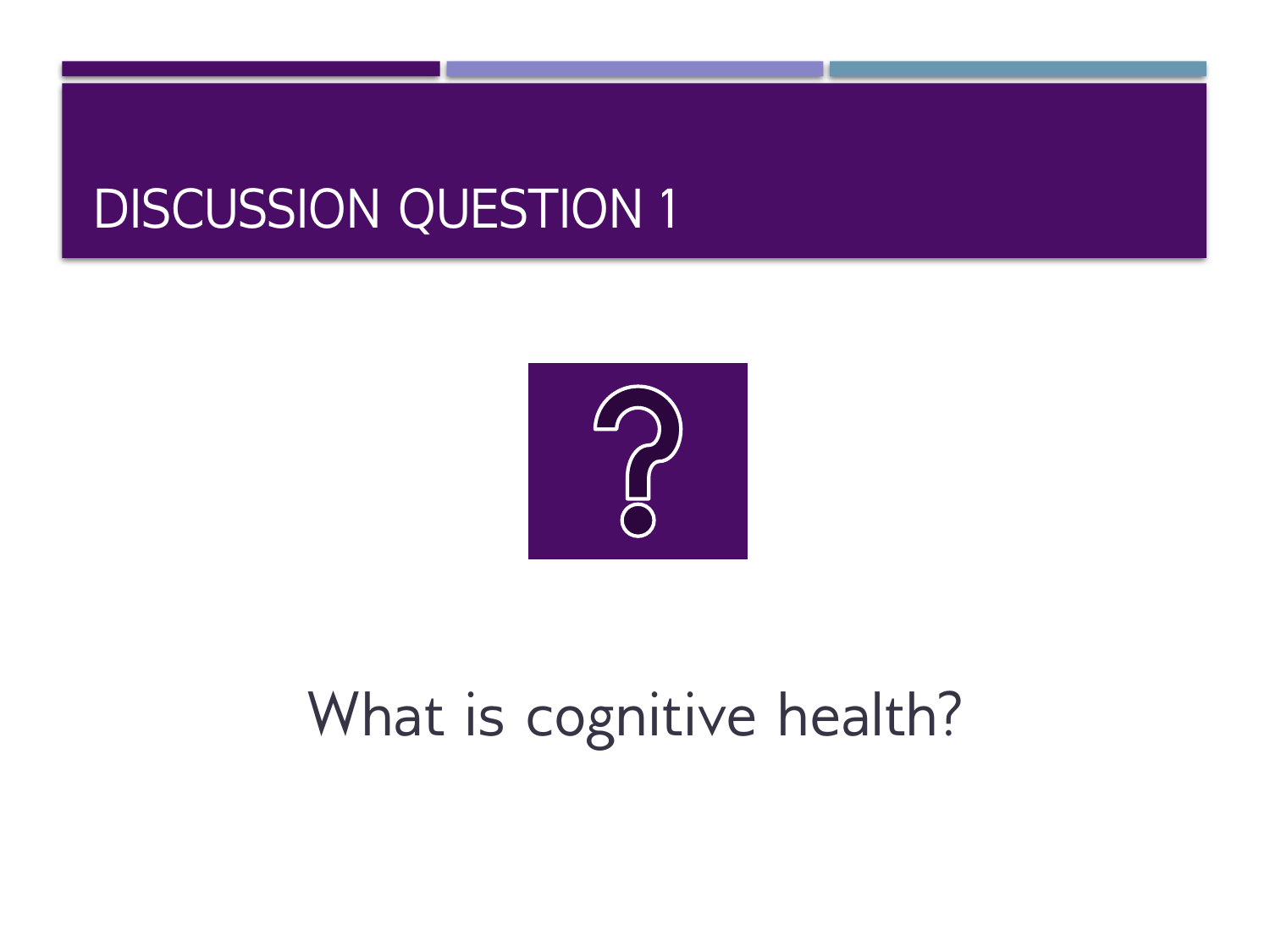

# Discussion Question 1

What is cognitive health?